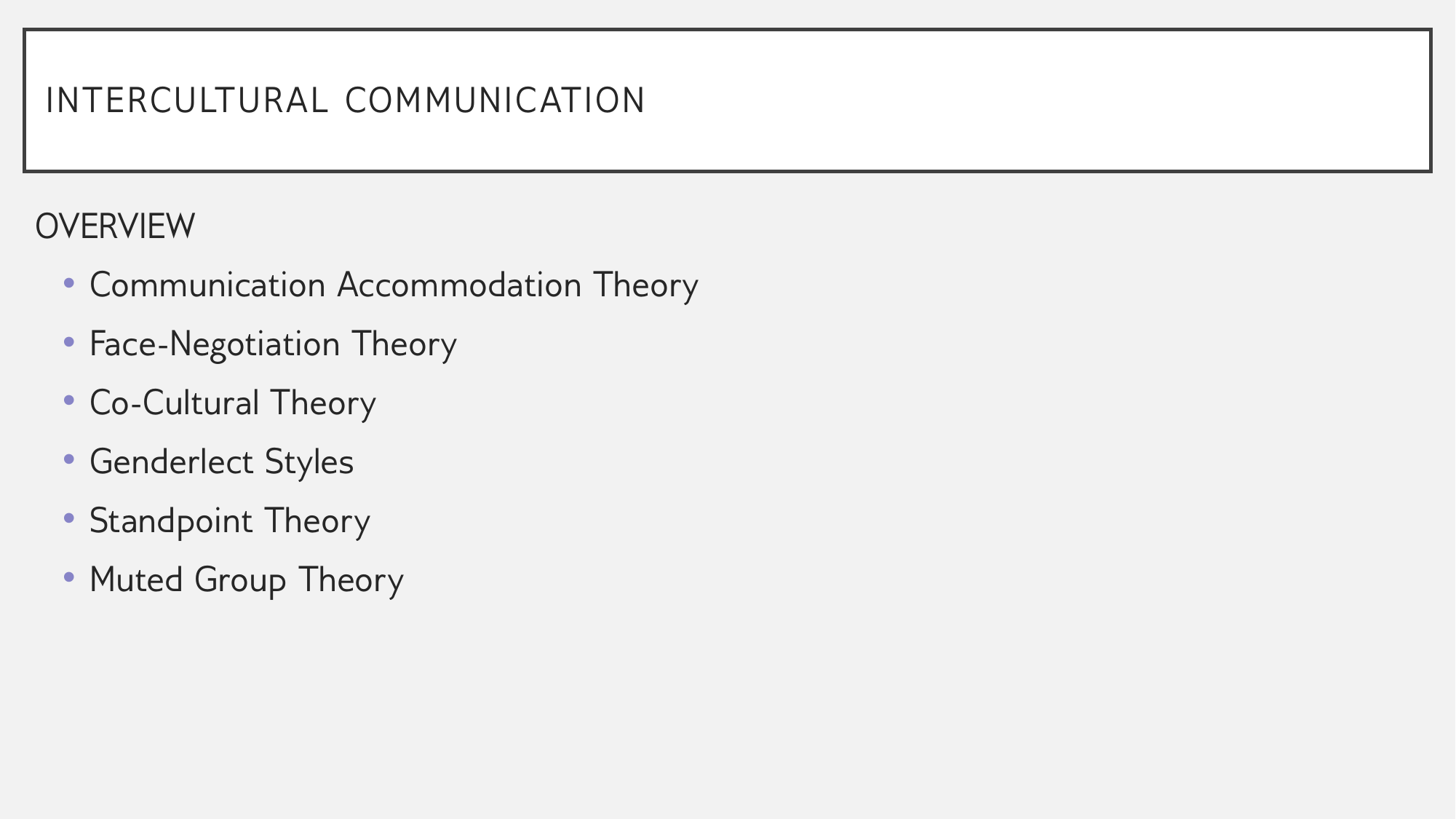

# Intercultural communication
OVERVIEW
Communication Accommodation Theory
Face-Negotiation Theory
Co-Cultural Theory
Genderlect Styles
Standpoint Theory
Muted Group Theory